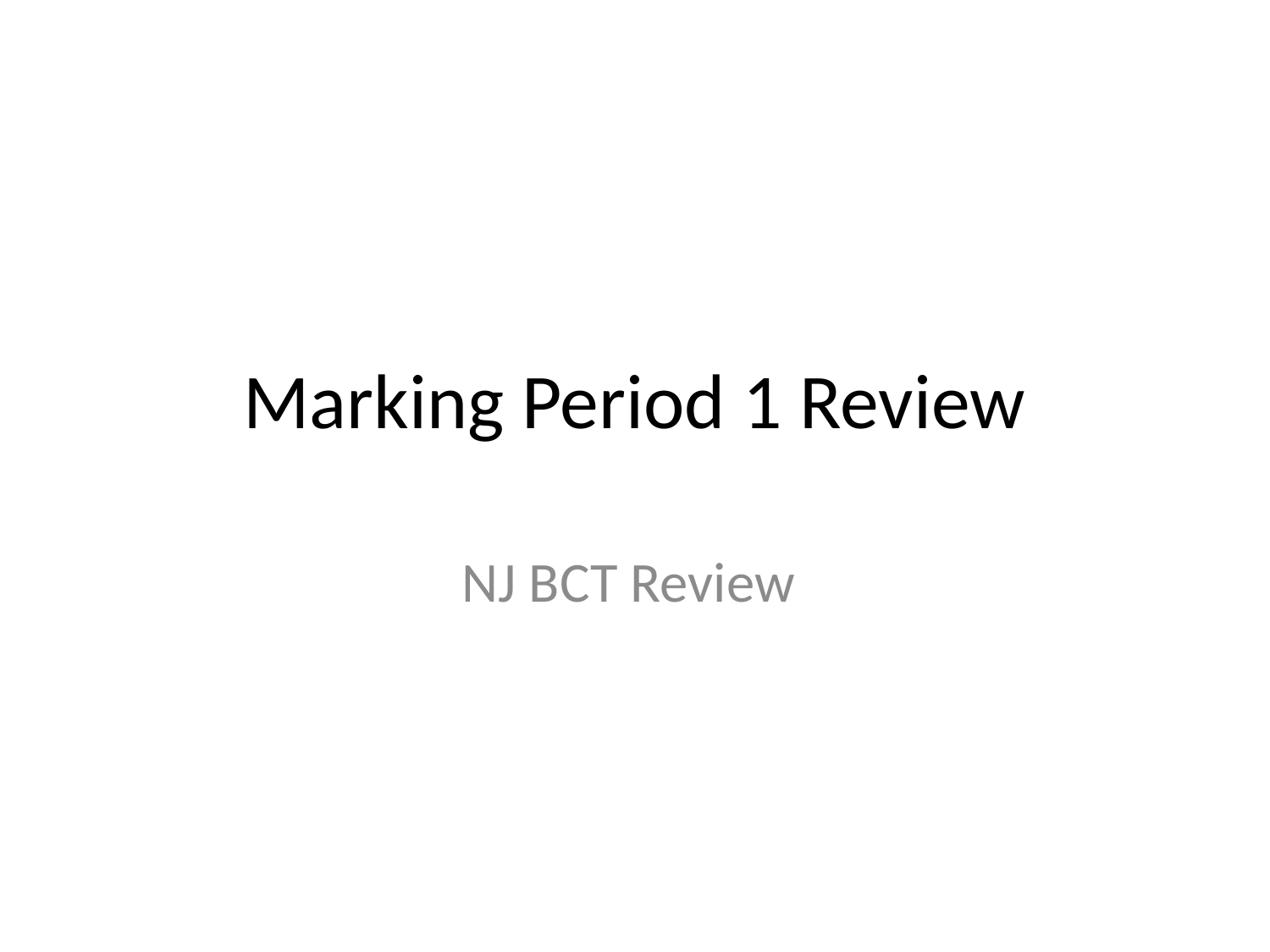

# Marking Period 1 Review
NJ BCT Review